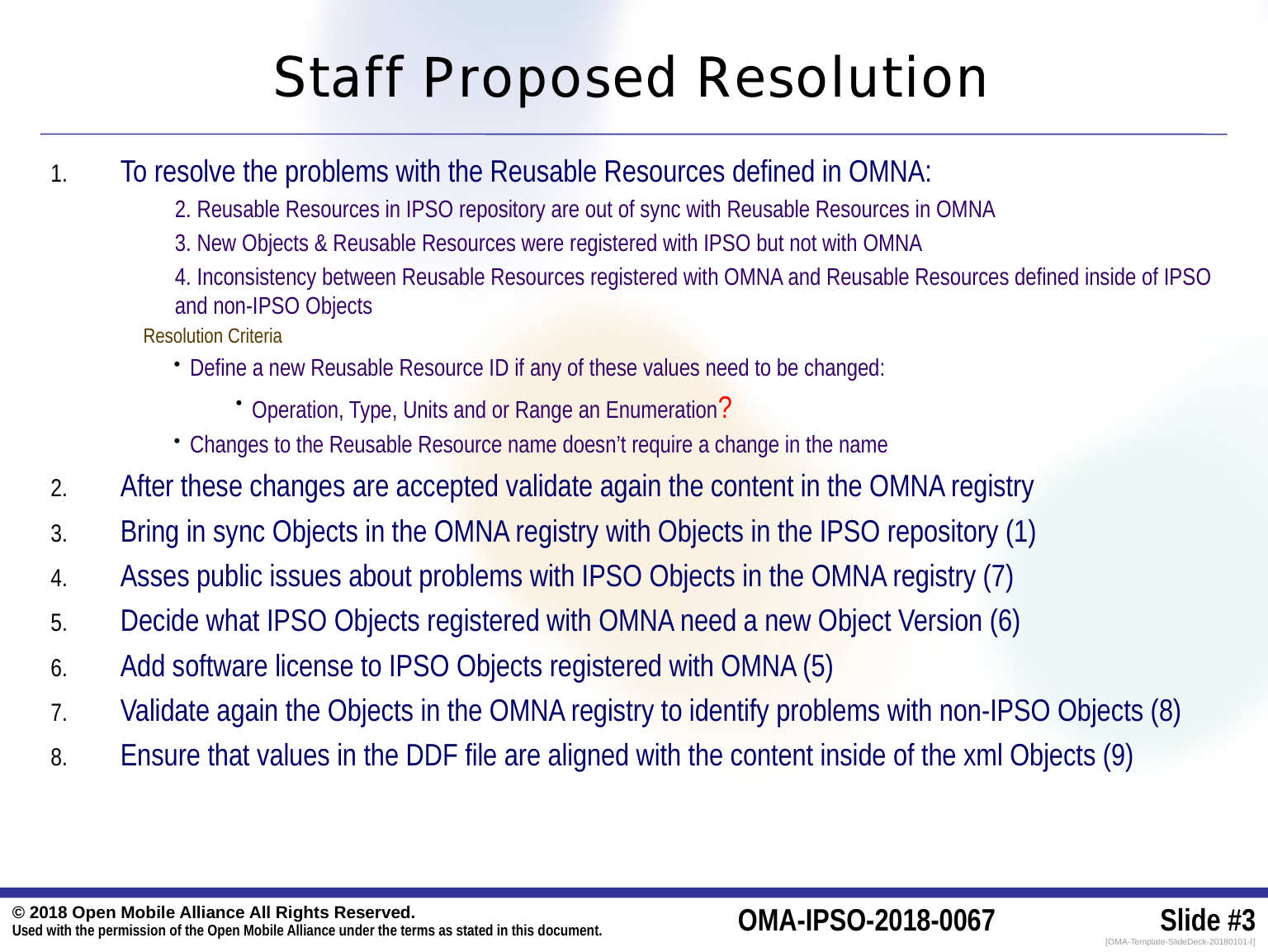

# Staff Proposed Resolution
To resolve the problems with the Reusable Resources defined in OMNA:
2. Reusable Resources in IPSO repository are out of sync with Reusable Resources in OMNA
3. New Objects & Reusable Resources were registered with IPSO but not with OMNA
4. Inconsistency between Reusable Resources registered with OMNA and Reusable Resources defined inside of IPSO and non-IPSO Objects
Resolution Criteria
Define a new Reusable Resource ID if any of these values need to be changed:
Operation, Type, Units and or Range an Enumeration?
Changes to the Reusable Resource name doesn’t require a change in the name
After these changes are accepted validate again the content in the OMNA registry
Bring in sync Objects in the OMNA registry with Objects in the IPSO repository (1)
Asses public issues about problems with IPSO Objects in the OMNA registry (7)
Decide what IPSO Objects registered with OMNA need a new Object Version (6)
Add software license to IPSO Objects registered with OMNA (5)
Validate again the Objects in the OMNA registry to identify problems with non-IPSO Objects (8)
Ensure that values in the DDF file are aligned with the content inside of the xml Objects (9)